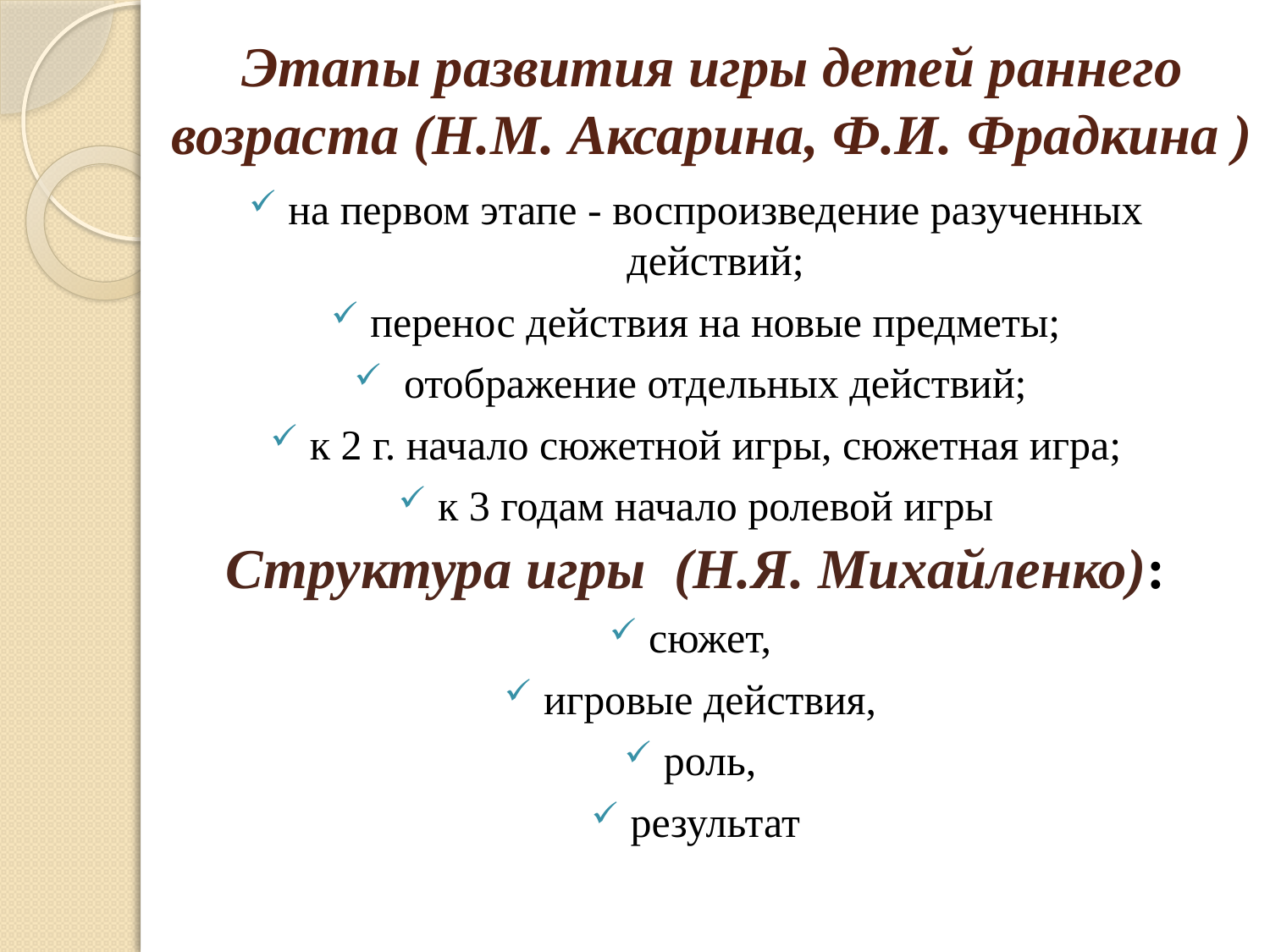

# Этапы развития игры детей раннего возраста (Н.М. Аксарина, Ф.И. Фрадкина )
на первом этапе - воспроизведение разученных действий;
перенос действия на новые предметы;
 отображение отдельных действий;
к 2 г. начало сюжетной игры, сюжетная игра;
к 3 годам начало ролевой игры
Структура игры  (Н.Я. Михайленко):
сюжет,
игровые действия,
роль,
результат